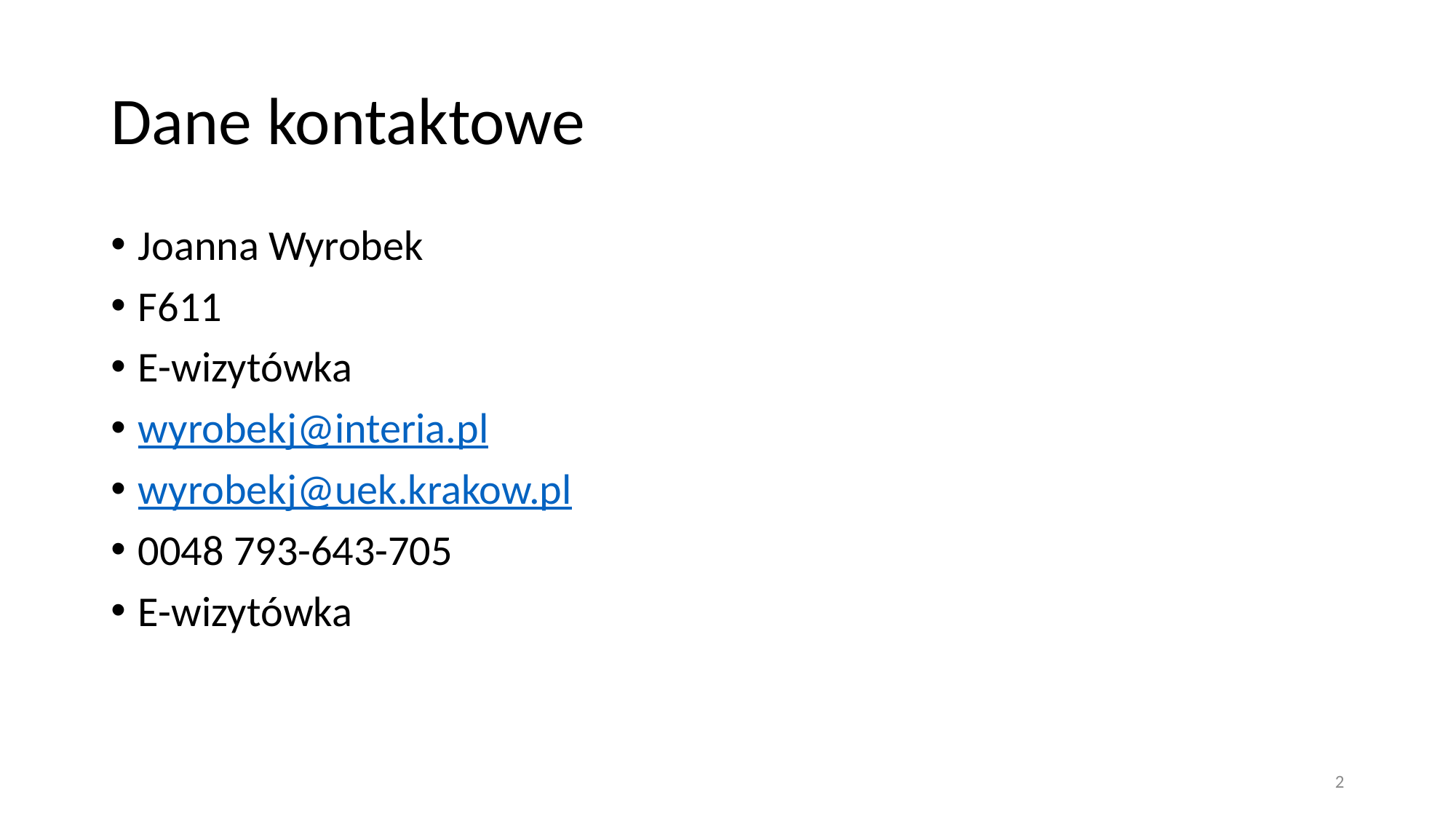

# Dane kontaktowe
Joanna Wyrobek
F611
E-wizytówka
wyrobekj@interia.pl
wyrobekj@uek.krakow.pl
0048 793-643-705
E-wizytówka
2